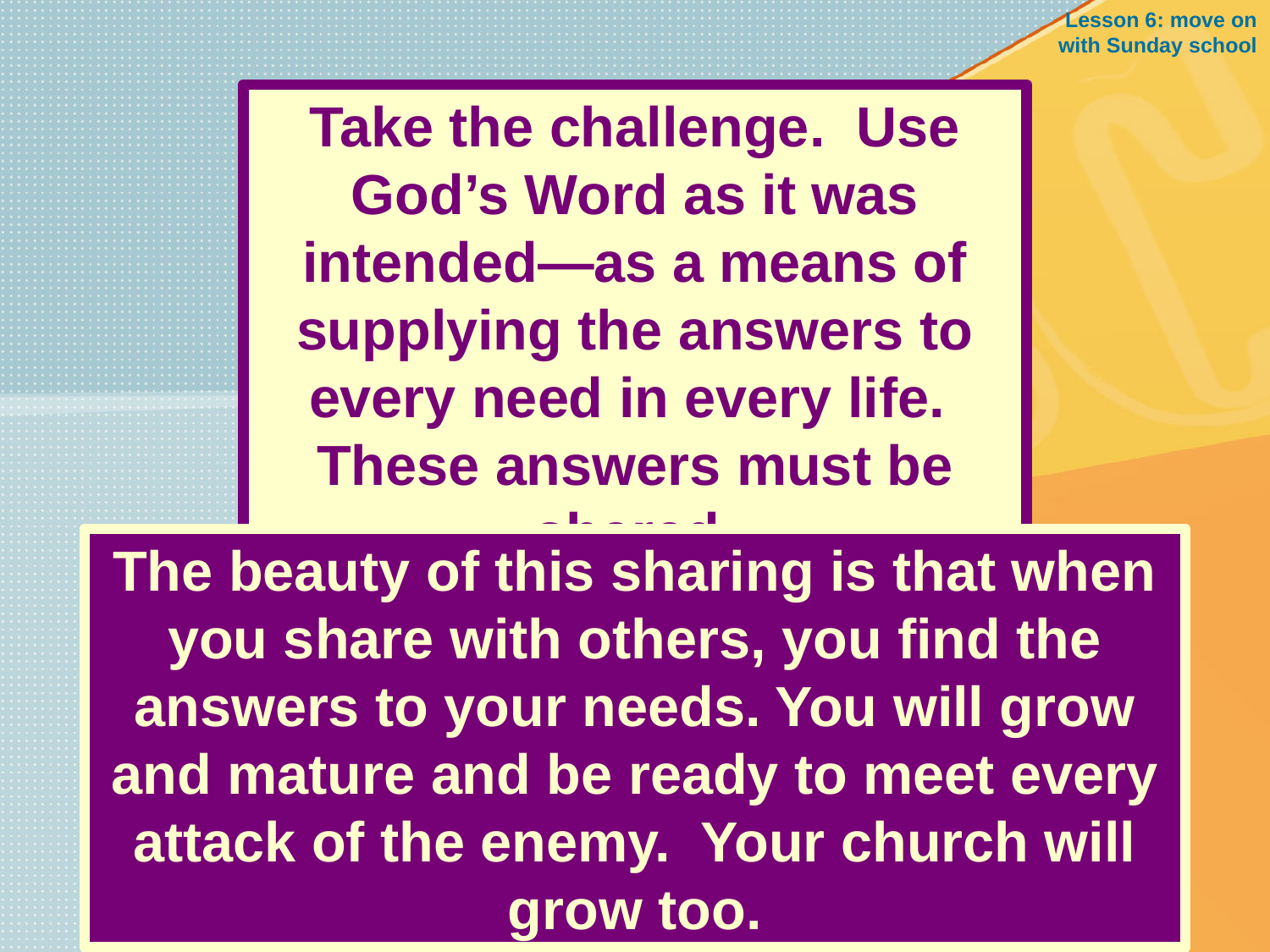

Lesson 6: move on with Sunday school
Take the challenge.  Use God’s Word as it was intended—as a means of supplying the answers to every need in every life.  These answers must be shared.
The beauty of this sharing is that when you share with others, you find the answers to your needs. You will grow and mature and be ready to meet every attack of the enemy.  Your church will grow too.